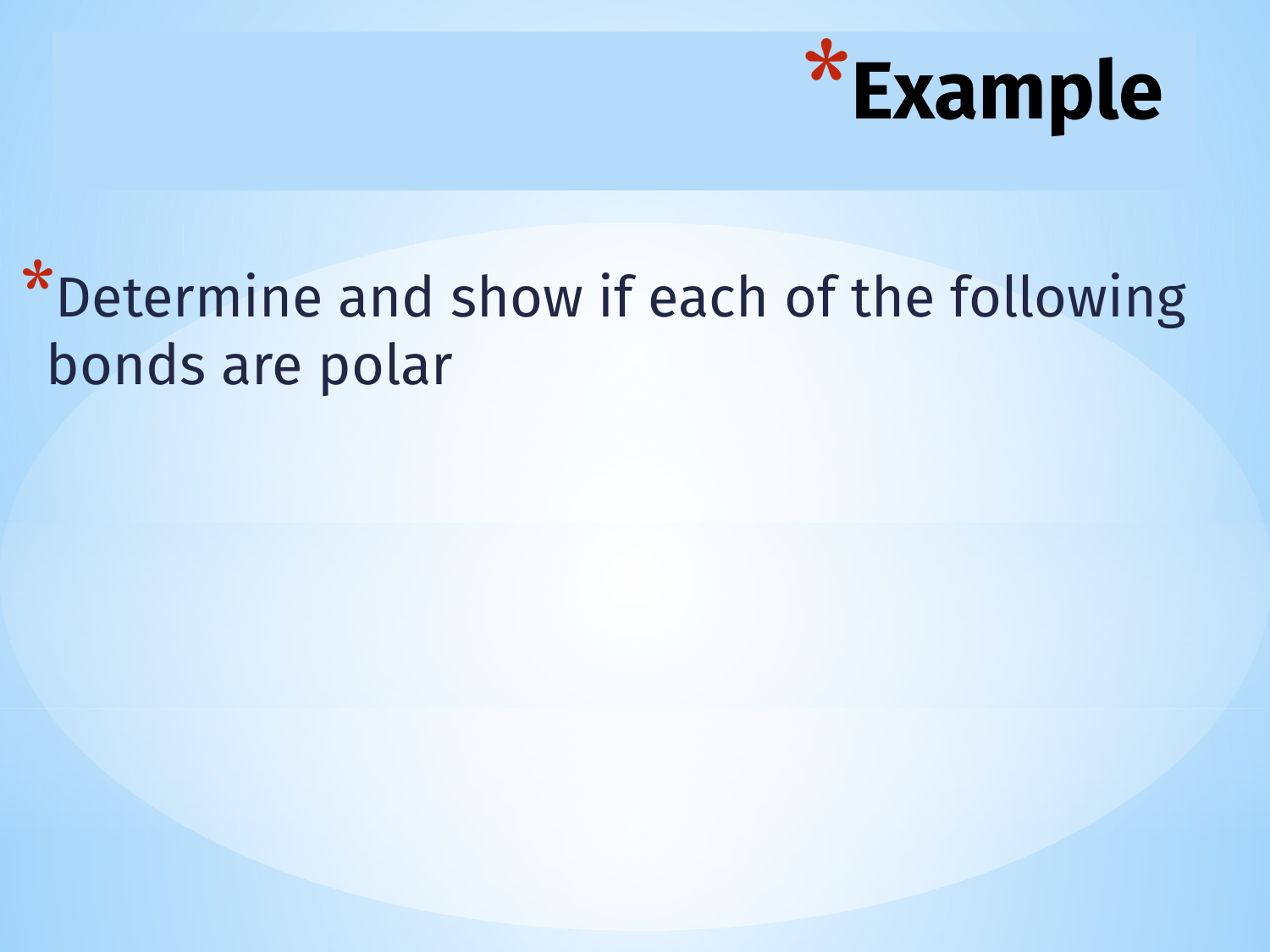

# Example
Determine and show if each of the following bonds are polar